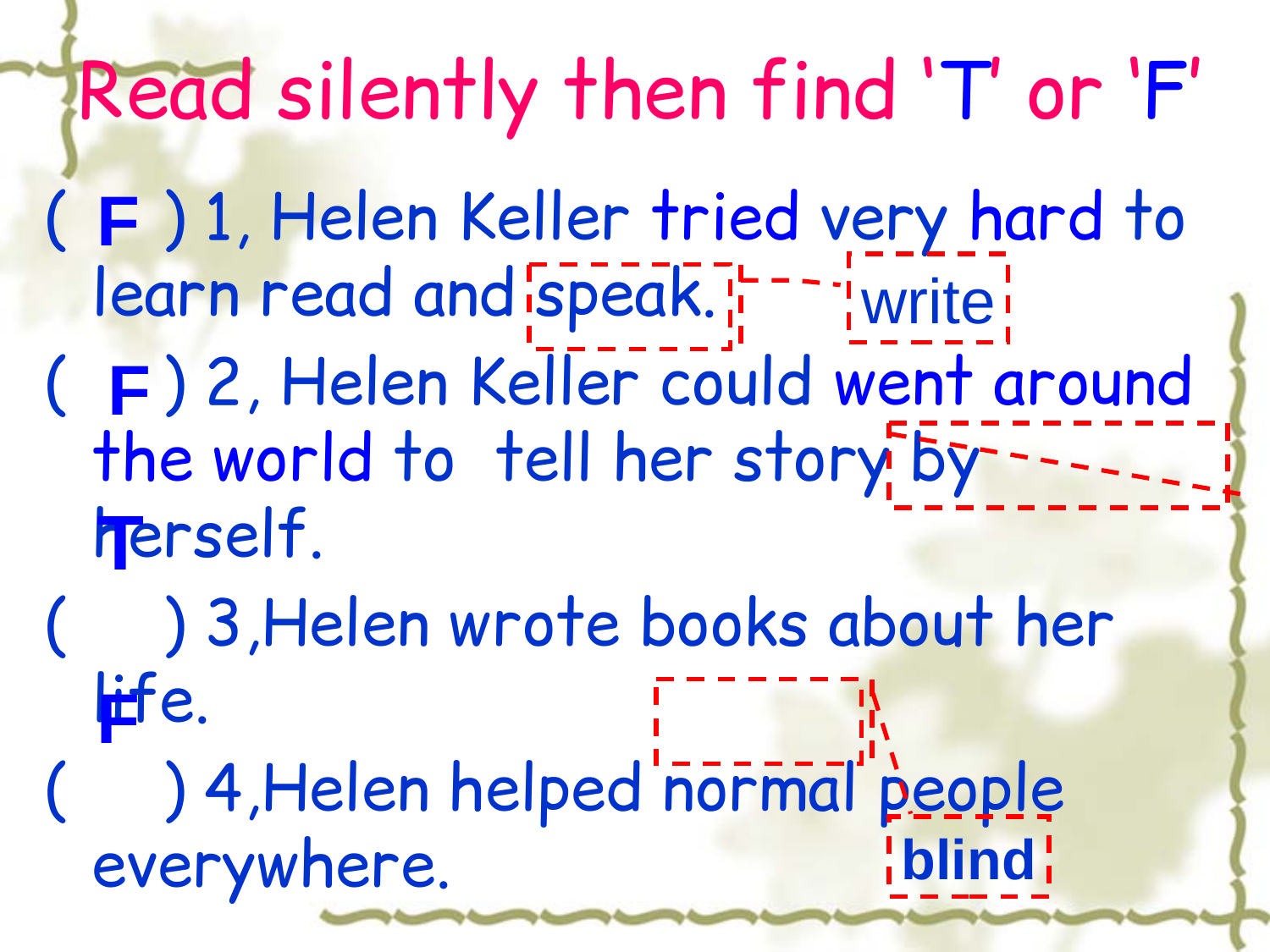

# Read silently then find ‘T’ or ‘F’
(     ) 1, Helen Keller tried very hard to learn read and speak.
(     ) 2, Helen Keller could went around the world to  tell her story by herself.
(     ) 3,Helen wrote books about her life.
(     ) 4,Helen helped normal people everywhere.
F
write

F

T
F

blind